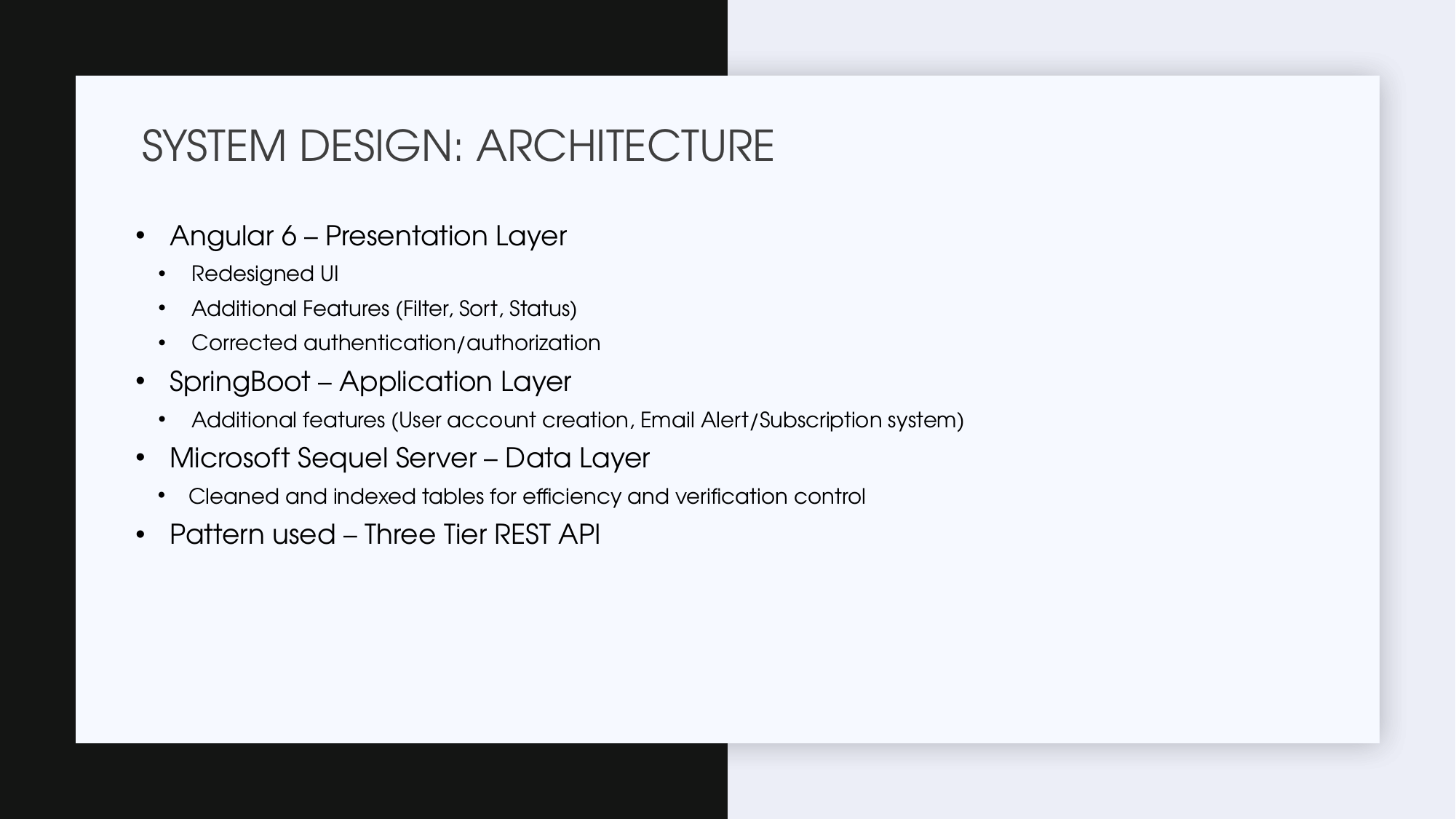

# SYSTEM DESIGN: ARCHITECTURE
Angular 6 – Presentation Layer
Redesigned UI
Additional Features (Filter, Sort, Status)
Corrected authentication/authorization
SpringBoot – Application Layer
Additional features (User account creation, Email Alert/Subscription system)
Microsoft Sequel Server – Data Layer
  Cleaned and indexed tables for efficiency and verification control
Pattern used – Three Tier REST API